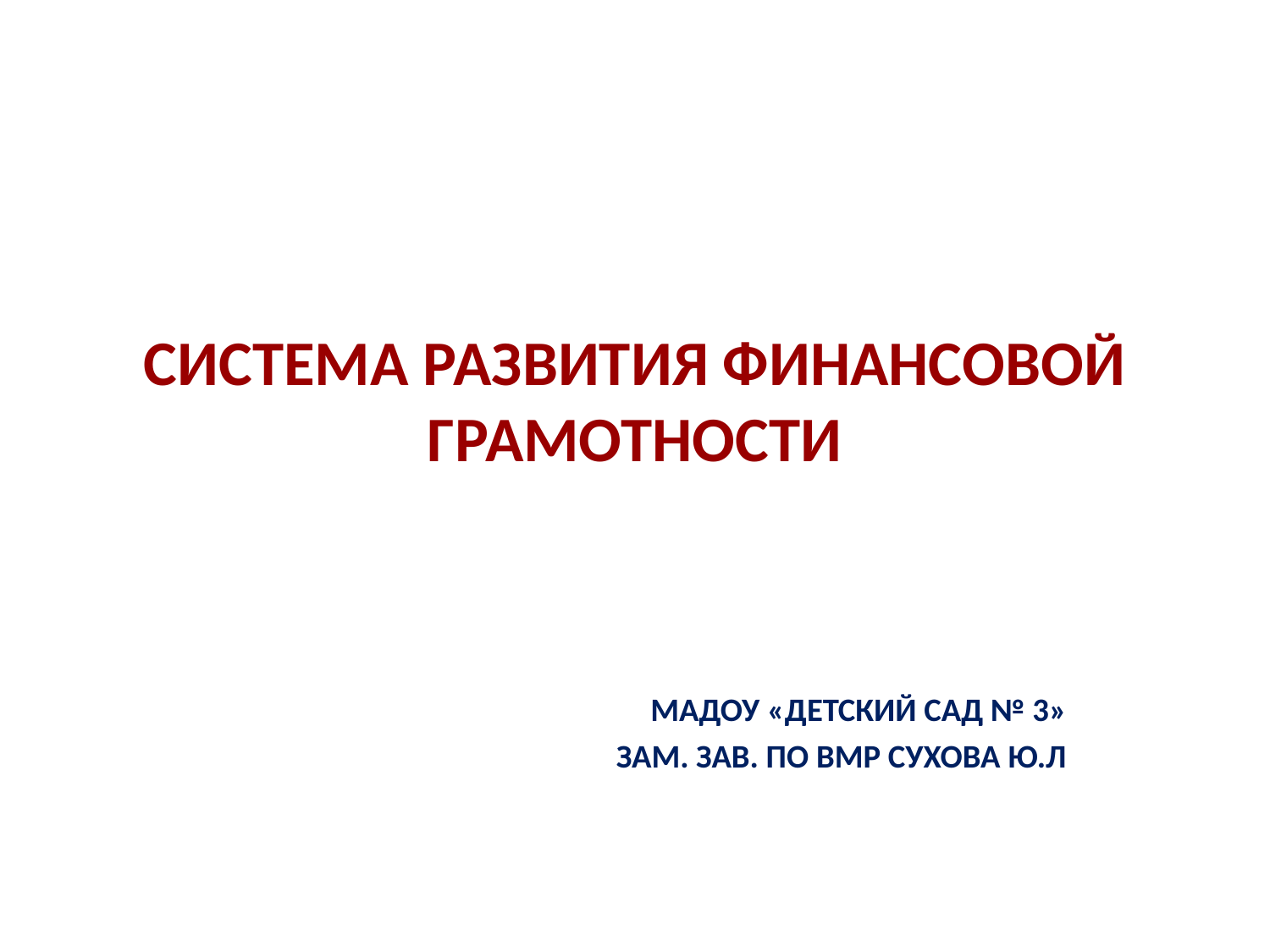

# СИСТЕМА РАЗВИТИЯ ФИНАНСОВОЙ ГРАМОТНОСТИ

МАДОУ «ДЕТСКИЙ САД № 3»
ЗАМ. ЗАВ. ПО ВМР СУХОВА Ю.Л